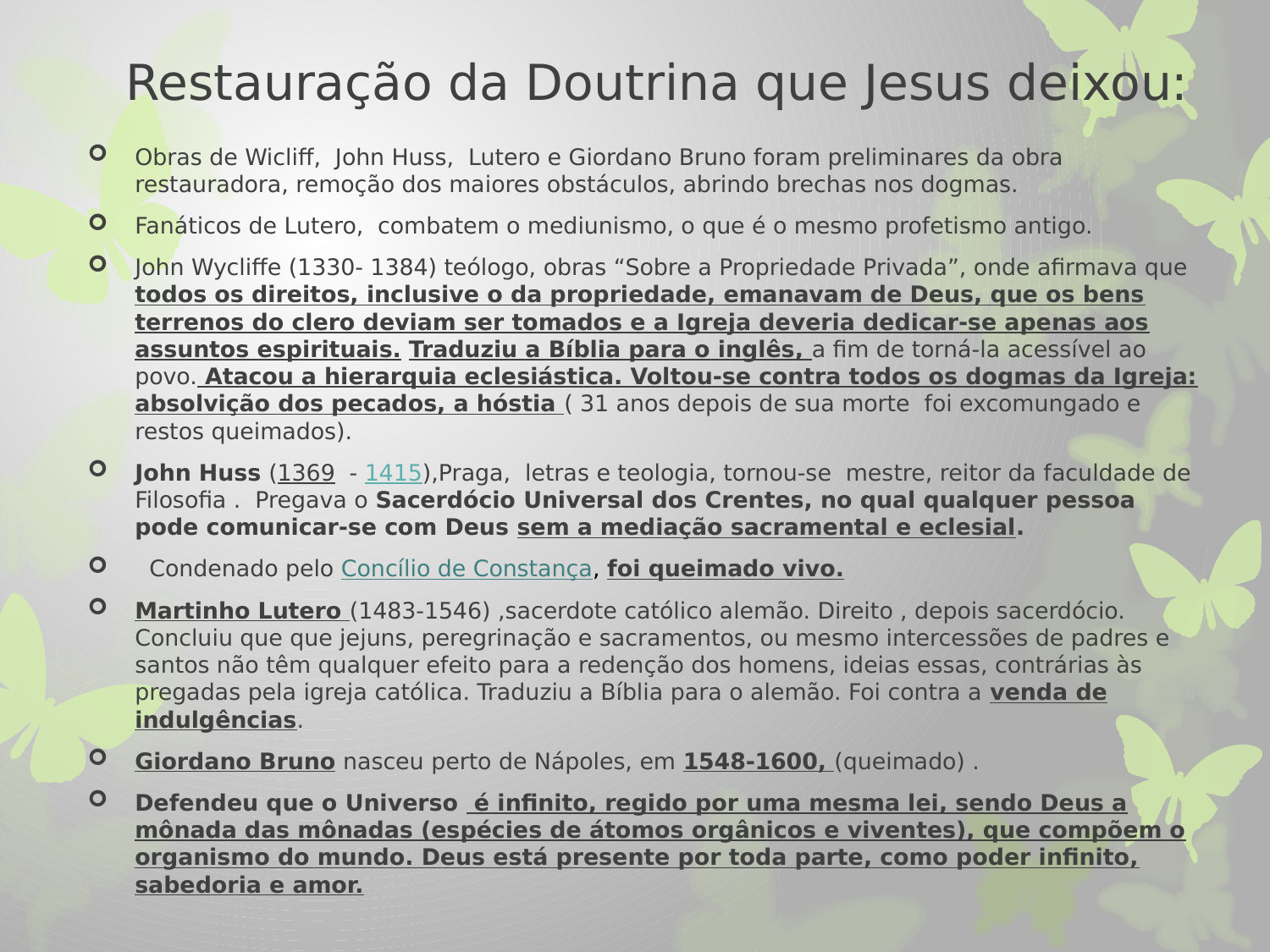

# Restauração da Doutrina que Jesus deixou:
Obras de Wicliff,  John Huss,  Lutero e Giordano Bruno foram preliminares da obra restauradora, remoção dos maiores obstáculos, abrindo brechas nos dogmas.
Fanáticos de Lutero,  combatem o mediunismo, o que é o mesmo profetismo antigo.
John Wycliffe (1330- 1384) teólogo, obras “Sobre a Propriedade Privada”, onde afirmava que todos os direitos, inclusive o da propriedade, emanavam de Deus, que os bens terrenos do clero deviam ser tomados e a Igreja deveria dedicar-se apenas aos assuntos espirituais. Traduziu a Bíblia para o inglês, a fim de torná-la acessível ao povo. Atacou a hierarquia eclesiástica. Voltou-se contra todos os dogmas da Igreja: absolvição dos pecados, a hóstia ( 31 anos depois de sua morte  foi excomungado e restos queimados).
John Huss (1369  - 1415),Praga,  letras e teologia, tornou-se  mestre, reitor da faculdade de Filosofia .  Pregava o Sacerdócio Universal dos Crentes, no qual qualquer pessoa pode comunicar-se com Deus sem a mediação sacramental e eclesial.
  Condenado pelo Concílio de Constança, foi queimado vivo.
Martinho Lutero (1483-1546) ,sacerdote católico alemão. Direito , depois sacerdócio. Concluiu que que jejuns, peregrinação e sacramentos, ou mesmo intercessões de padres e santos não têm qualquer efeito para a redenção dos homens, ideias essas, contrárias às pregadas pela igreja católica. Traduziu a Bíblia para o alemão. Foi contra a venda de indulgências.
Giordano Bruno nasceu perto de Nápoles, em 1548-1600, (queimado) .
Defendeu que o Universo  é infinito, regido por uma mesma lei, sendo Deus a mônada das mônadas (espécies de átomos orgânicos e viventes), que compõem o organismo do mundo. Deus está presente por toda parte, como poder infinito, sabedoria e amor.